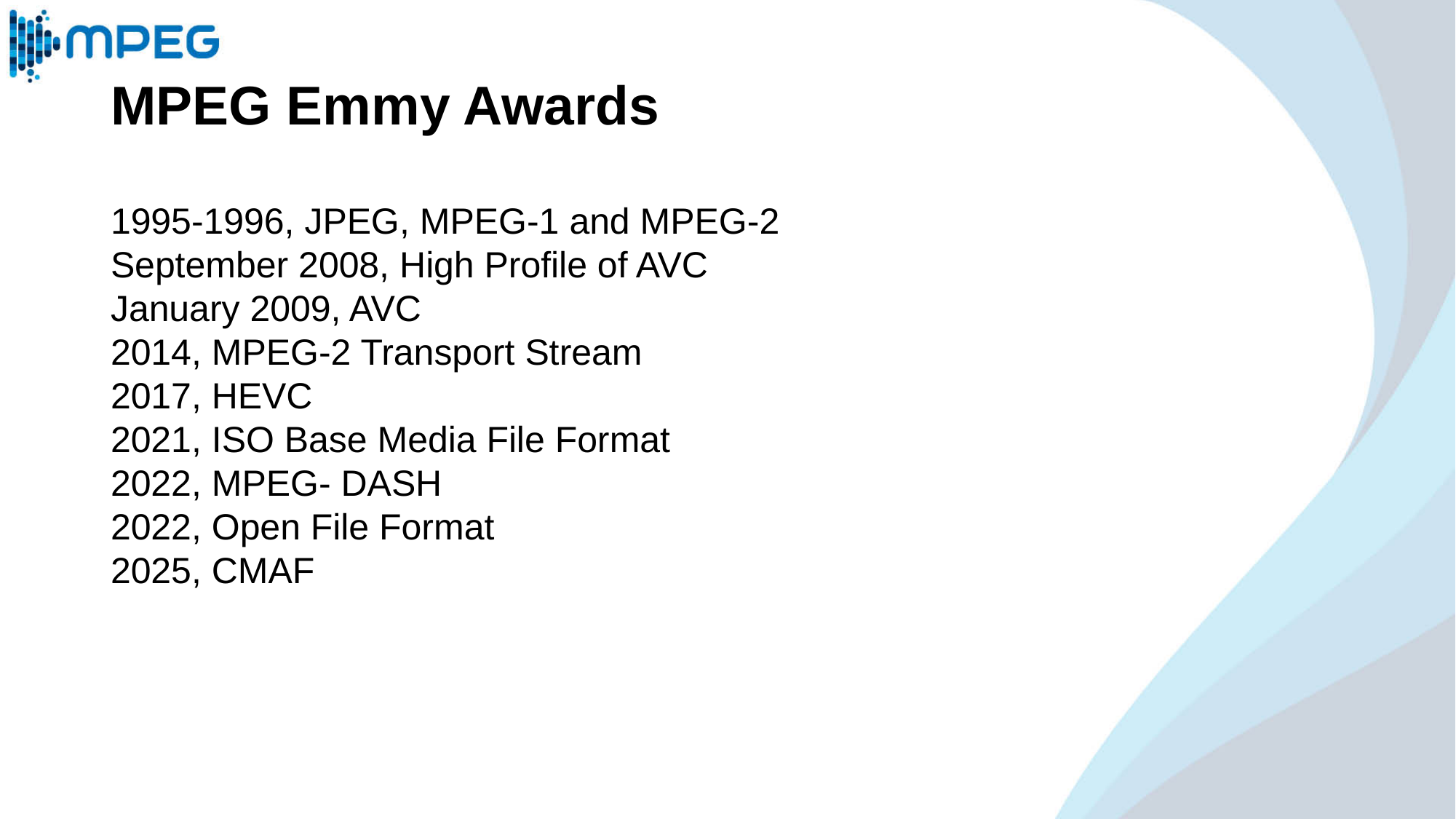

# MPEG Emmy Awards
1995-1996, JPEG, MPEG-1 and MPEG-2
September 2008, High Profile of AVC
January 2009, AVC
2014, MPEG-2 Transport Stream
2017, HEVC
2021, ISO Base Media File Format
2022, MPEG- DASH
2022, Open File Format
2025, CMAF